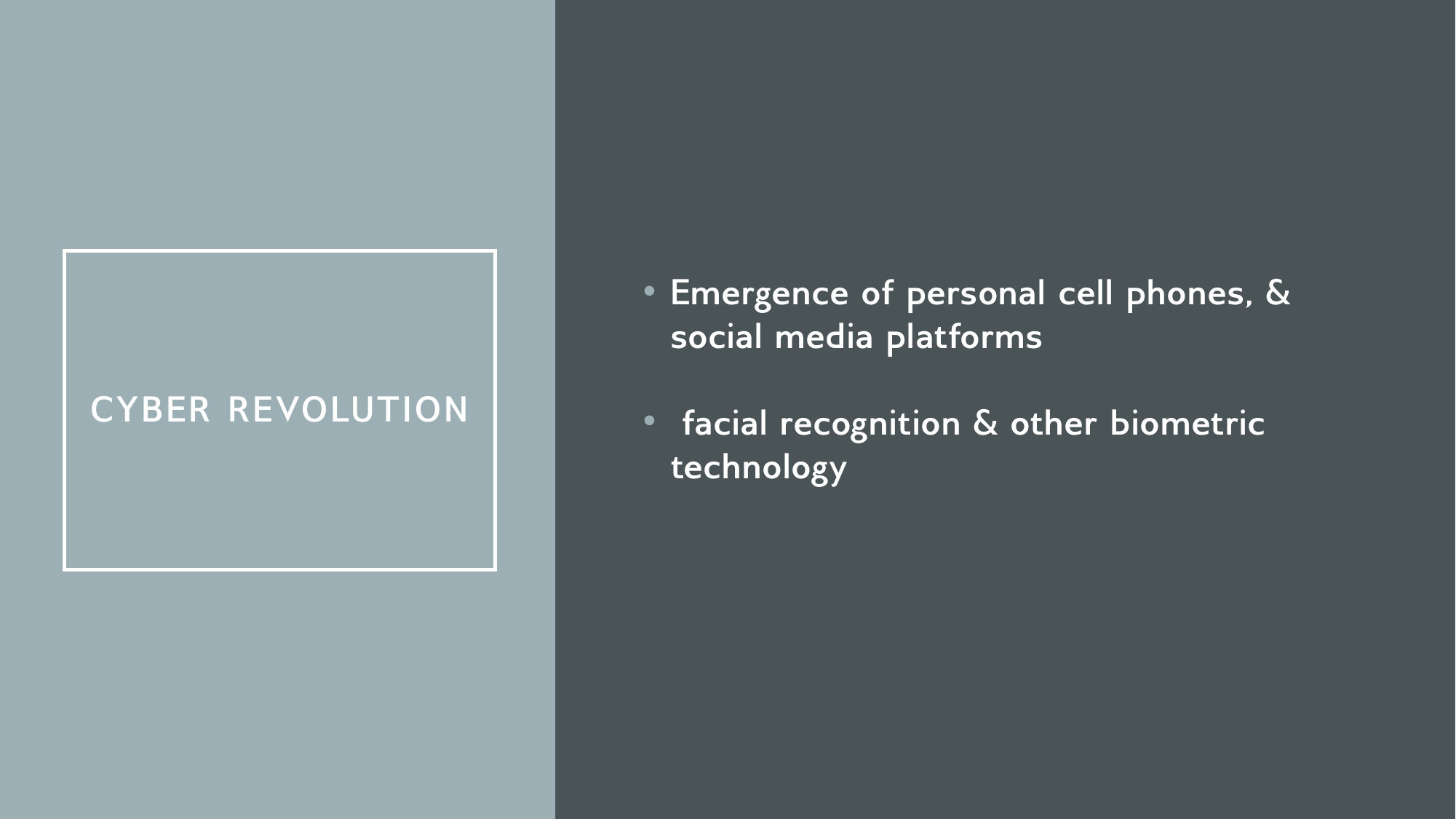

Emergence of personal cell phones, & social media platforms
 facial recognition & other biometric technology

# Cyber Revolution